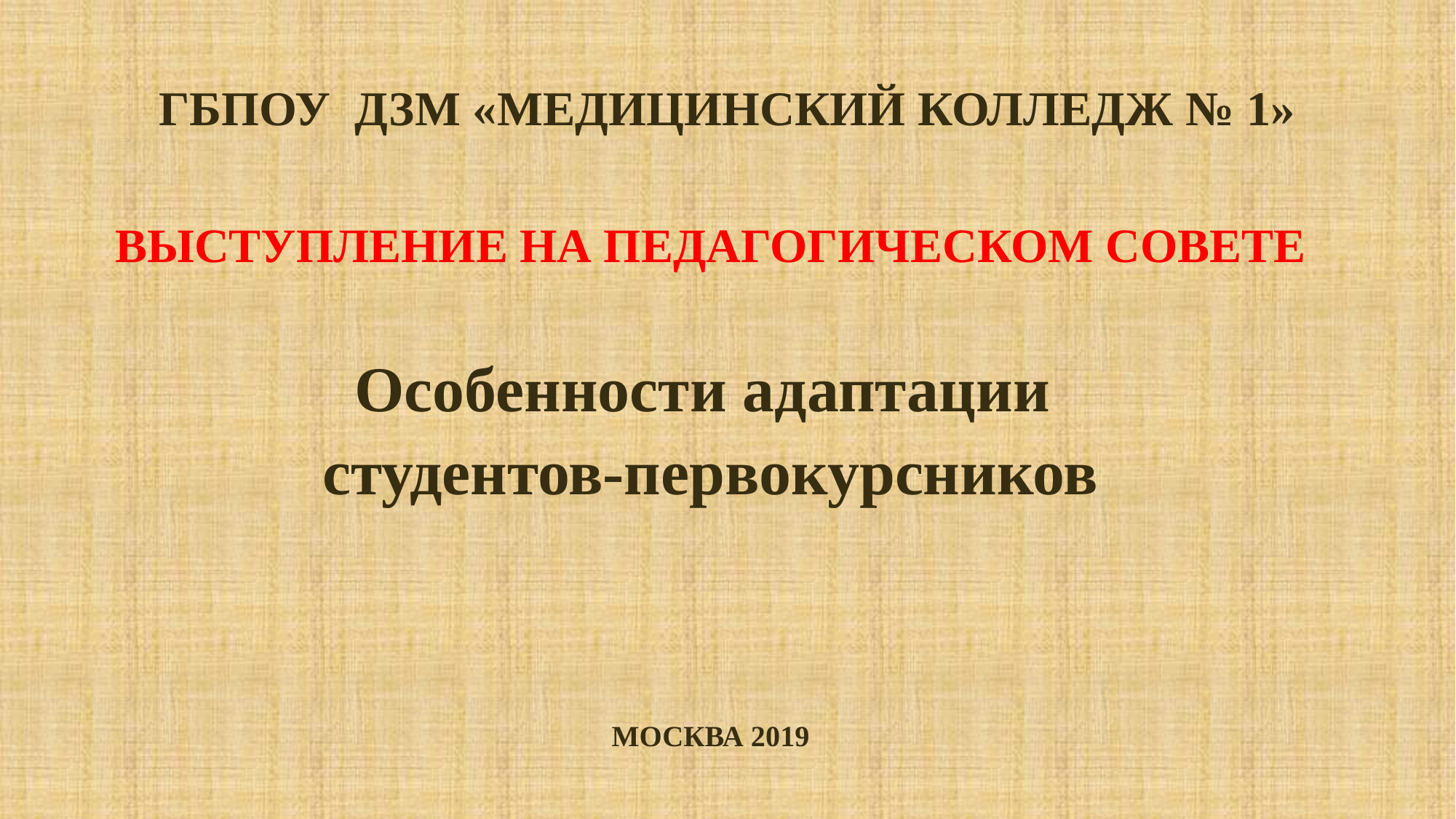

# ГБПОУ  ДЗМ «МЕДИЦИНСКИЙ КОЛЛЕДЖ № 1»

ВЫСТУПЛЕНИЕ НА ПЕДАГОГИЧЕСКОМ СОВЕТЕ

Особенности адаптации
студентов-первокурсников

МОСКВА 2019